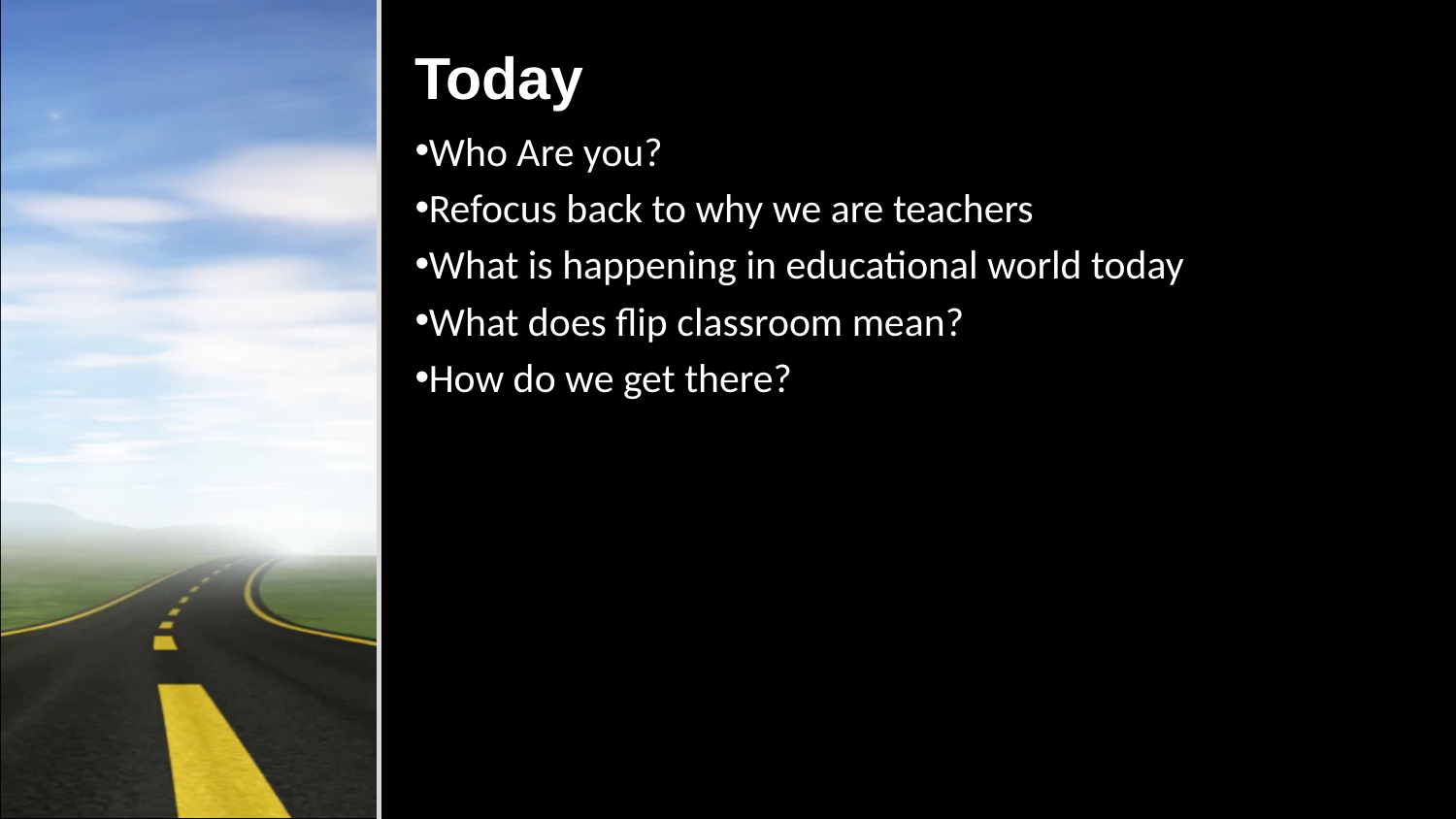

# Today
Who Are you?
Refocus back to why we are teachers
What is happening in educational world today
What does flip classroom mean?
How do we get there?